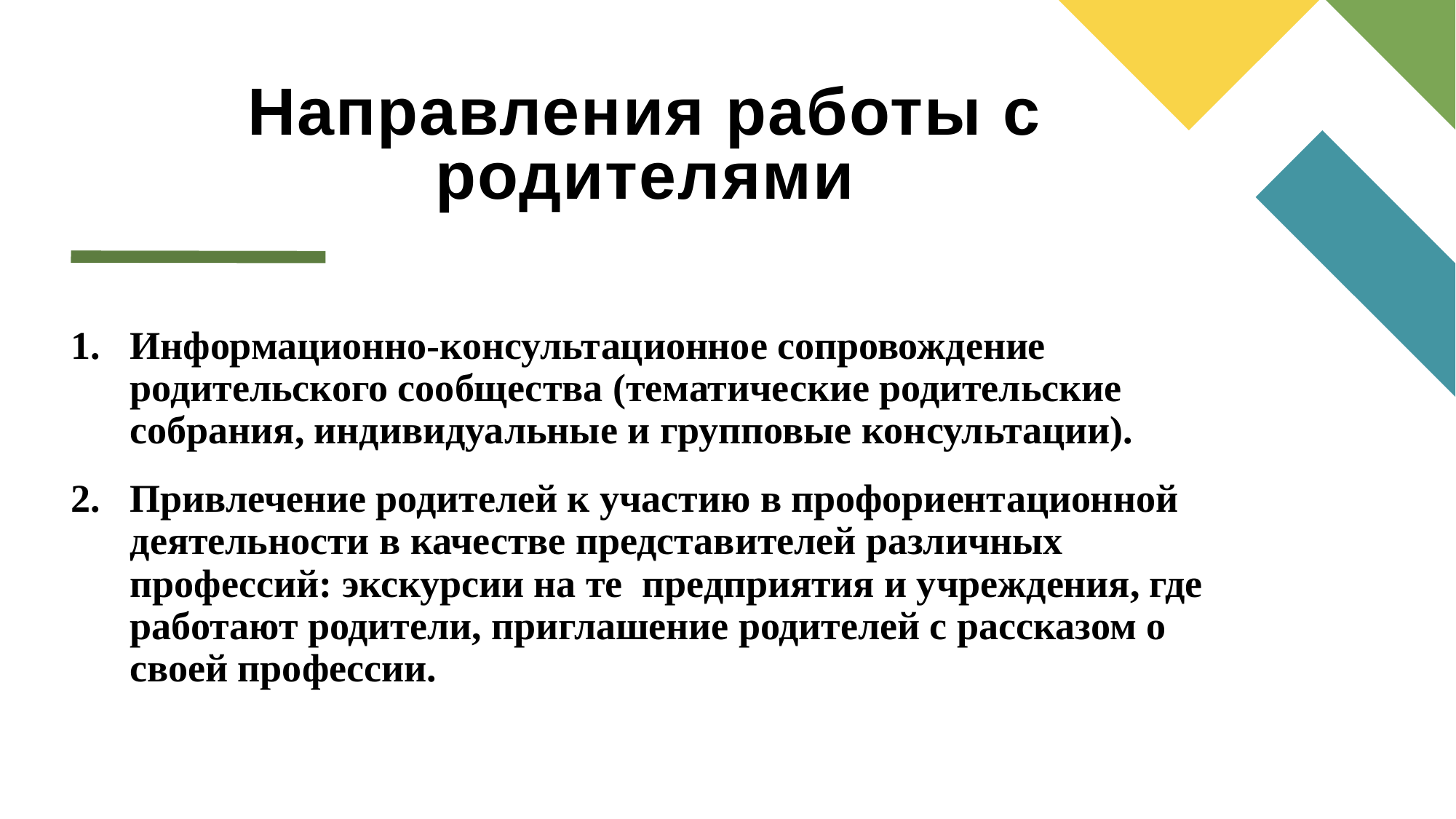

# Направления работы с родителями
Информационно-консультационное сопровождение родительского сообщества (тематические родительские собрания, индивидуальные и групповые консультации).
Привлечение родителей к участию в профориентационной деятельности в качестве представителей различных профессий: экскурсии на те  предприятия и учреждения, где работают родители, приглашение родителей с рассказом о своей профессии.